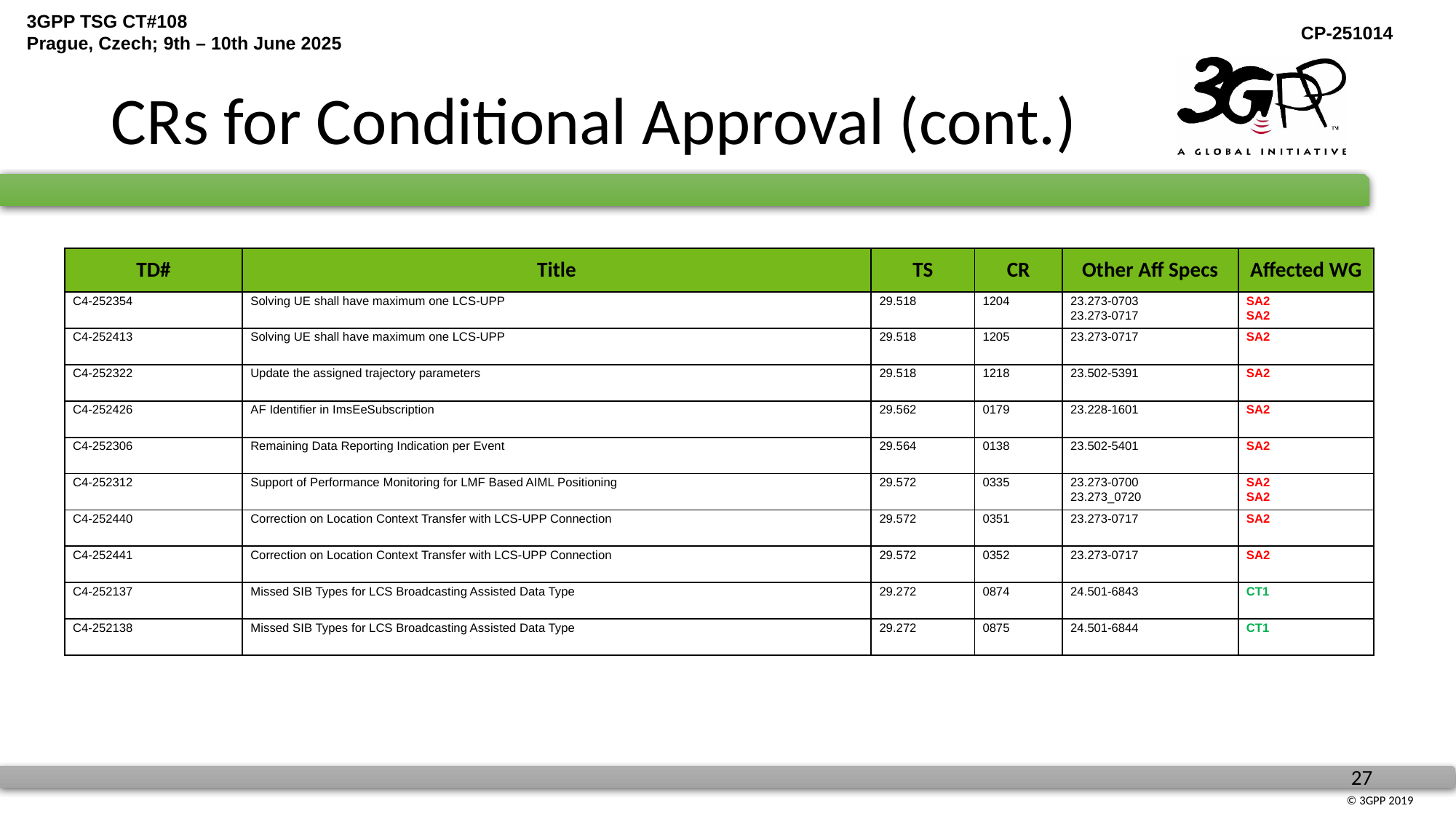

# CRs for Conditional Approval (cont.)
| TD# | Title | TS | CR | Other Aff Specs | Affected WG |
| --- | --- | --- | --- | --- | --- |
| C4-252354 | Solving UE shall have maximum one LCS-UPP | 29.518 | 1204 | 23.273-0703 23.273-0717 | SA2 SA2 |
| C4-252413 | Solving UE shall have maximum one LCS-UPP | 29.518 | 1205 | 23.273-0717 | SA2 |
| C4-252322 | Update the assigned trajectory parameters | 29.518 | 1218 | 23.502-5391 | SA2 |
| C4-252426 | AF Identifier in ImsEeSubscription | 29.562 | 0179 | 23.228-1601 | SA2 |
| C4-252306 | Remaining Data Reporting Indication per Event | 29.564 | 0138 | 23.502-5401 | SA2 |
| C4-252312 | Support of Performance Monitoring for LMF Based AIML Positioning | 29.572 | 0335 | 23.273-0700 23.273\_0720 | SA2 SA2 |
| C4-252440 | Correction on Location Context Transfer with LCS-UPP Connection | 29.572 | 0351 | 23.273-0717 | SA2 |
| C4-252441 | Correction on Location Context Transfer with LCS-UPP Connection | 29.572 | 0352 | 23.273-0717 | SA2 |
| C4-252137 | Missed SIB Types for LCS Broadcasting Assisted Data Type | 29.272 | 0874 | 24.501-6843 | CT1 |
| C4-252138 | Missed SIB Types for LCS Broadcasting Assisted Data Type | 29.272 | 0875 | 24.501-6844 | CT1 |